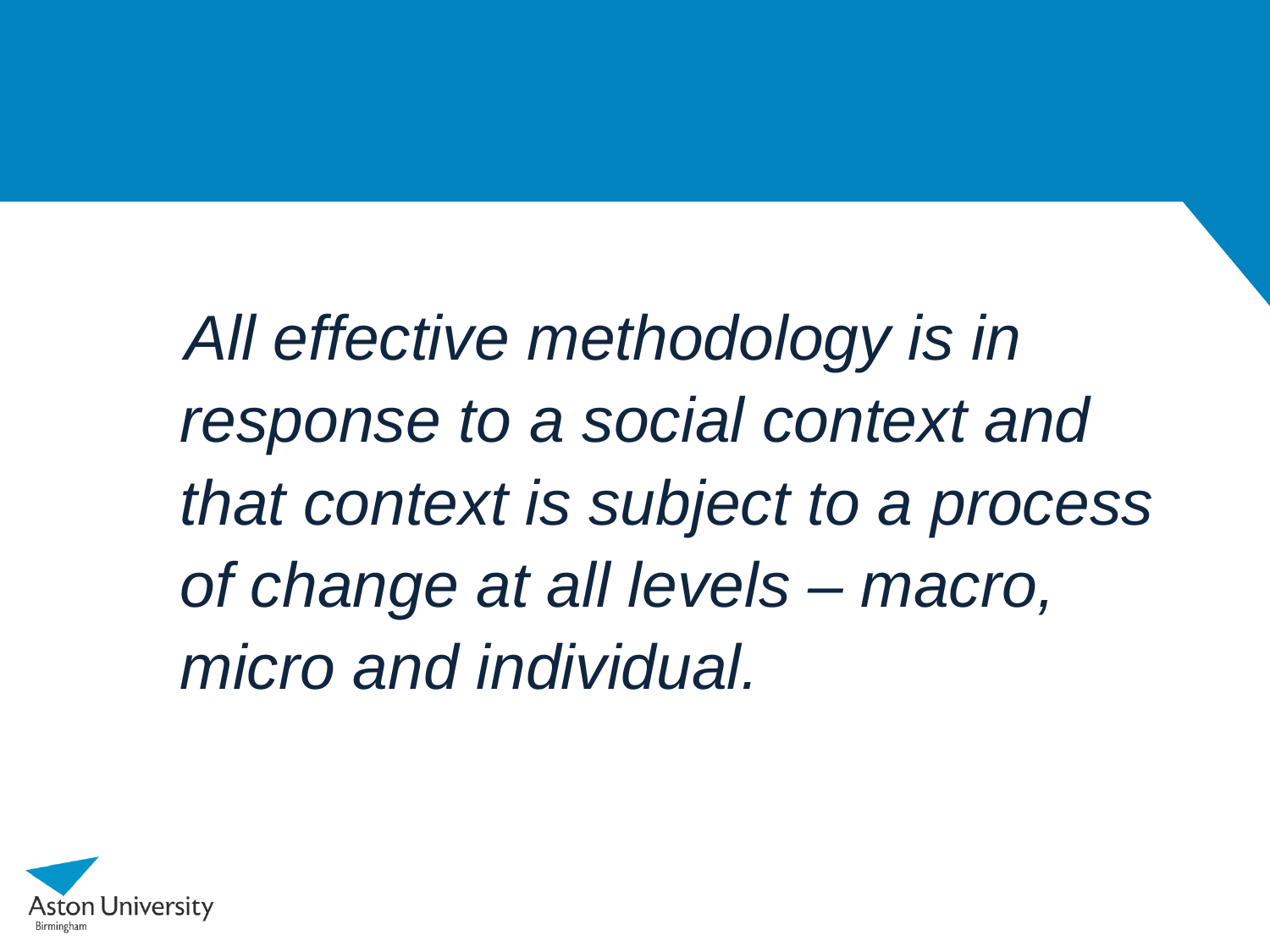

#
   All effective methodology is in response to a social context and that context is subject to a process of change at all levels – macro, micro and individual.